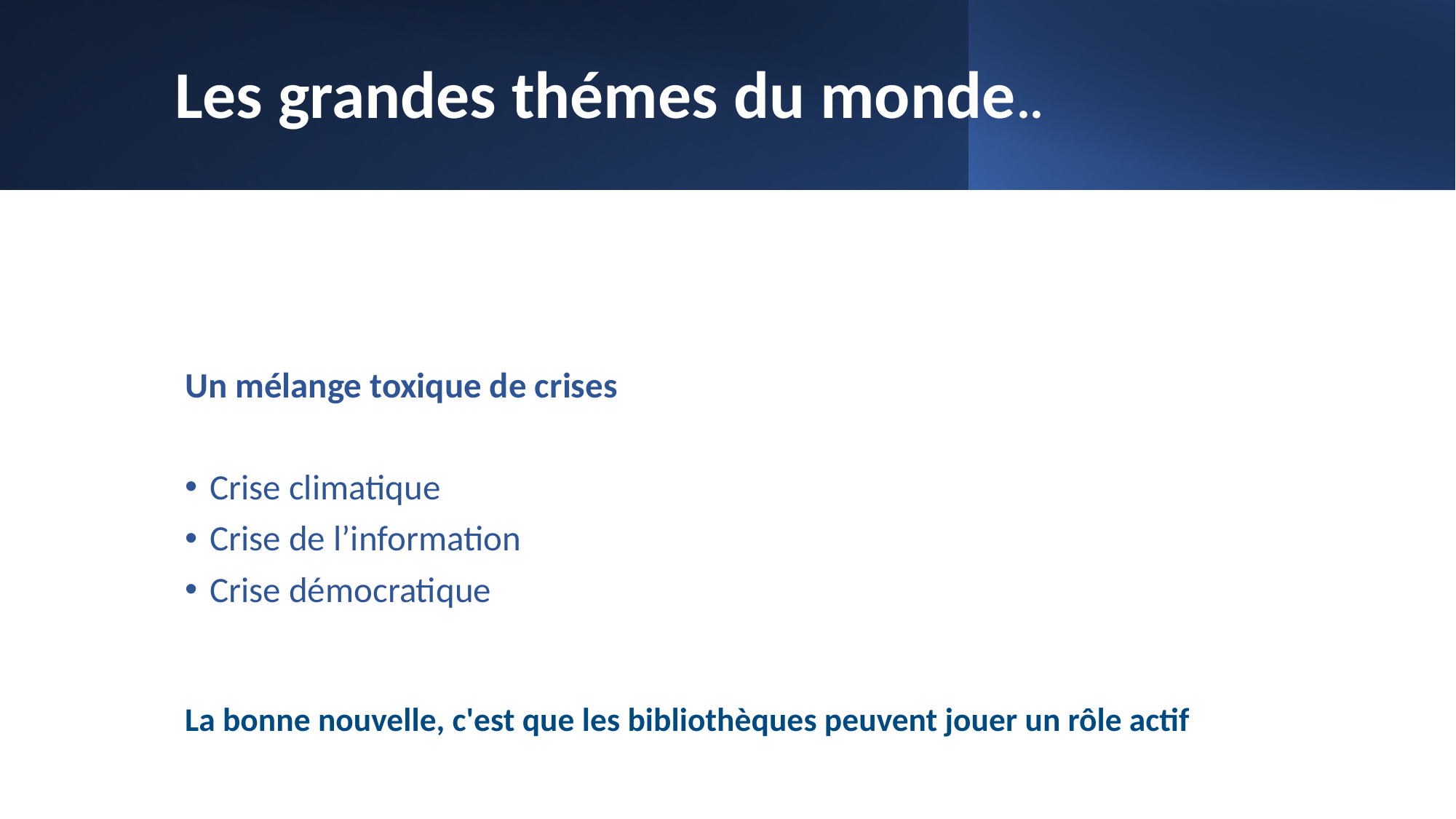

# Les grandes thémes du monde..

Un mélange toxique de crises

Crise climatique
Crise de l’information
Crise démocratique

La bonne nouvelle, c'est que les bibliothèques peuvent jouer un rôle actif